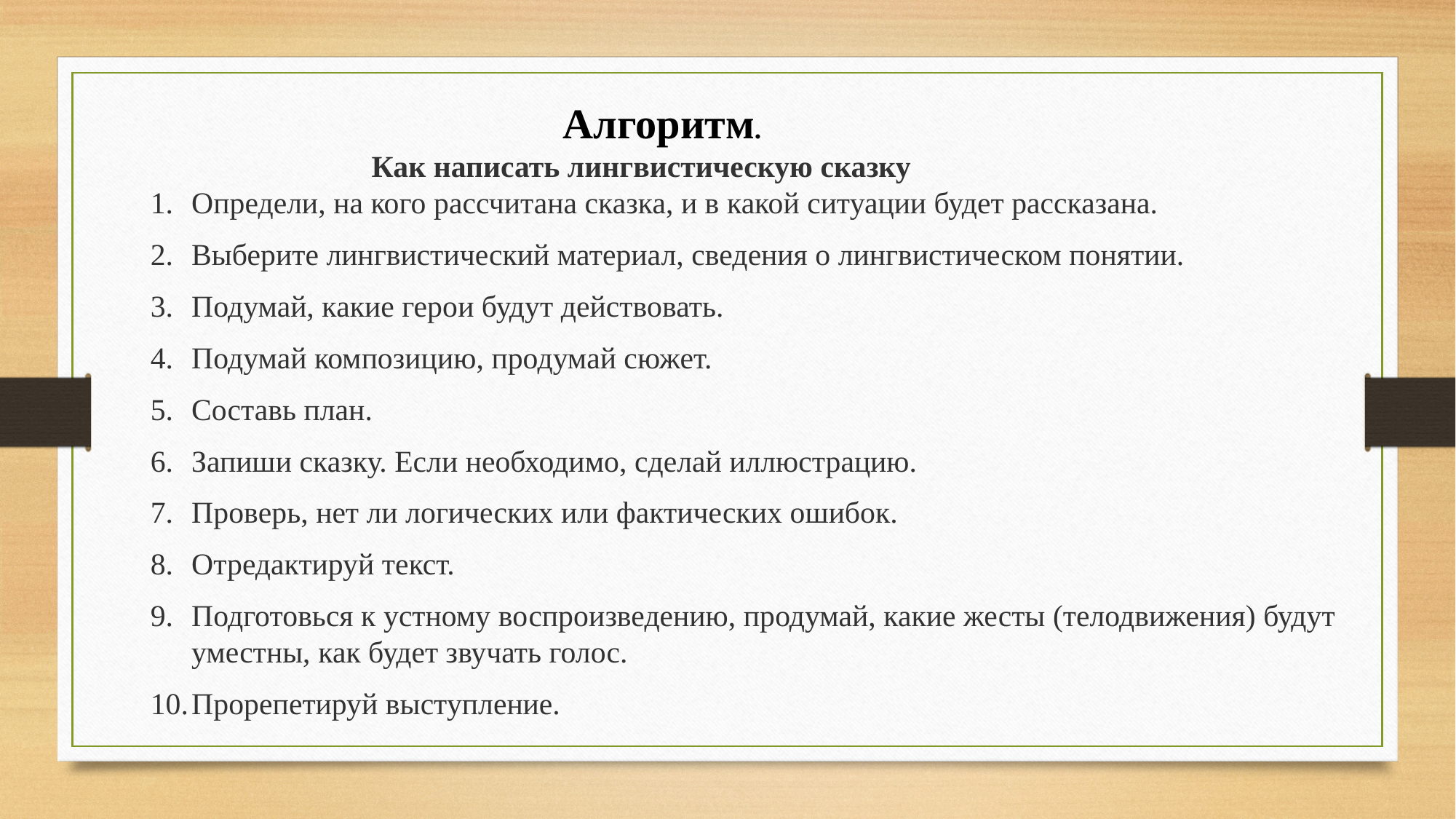

Алгоритм.
                      Как написать лингвистическую сказку
Определи, на кого рассчитана сказка, и в какой ситуации будет рассказана.
Выберите лингвистический материал, сведения о лингвистическом понятии.
Подумай, какие герои будут действовать.
Подумай композицию, продумай сюжет.
Составь план.
Запиши сказку. Если необходимо, сделай иллюстрацию.
Проверь, нет ли логических или фактических ошибок.
Отредактируй текст.
Подготовься к устному воспроизведению, продумай, какие жесты (телодвижения) будут уместны, как будет звучать голос.
Прорепетируй выступление.